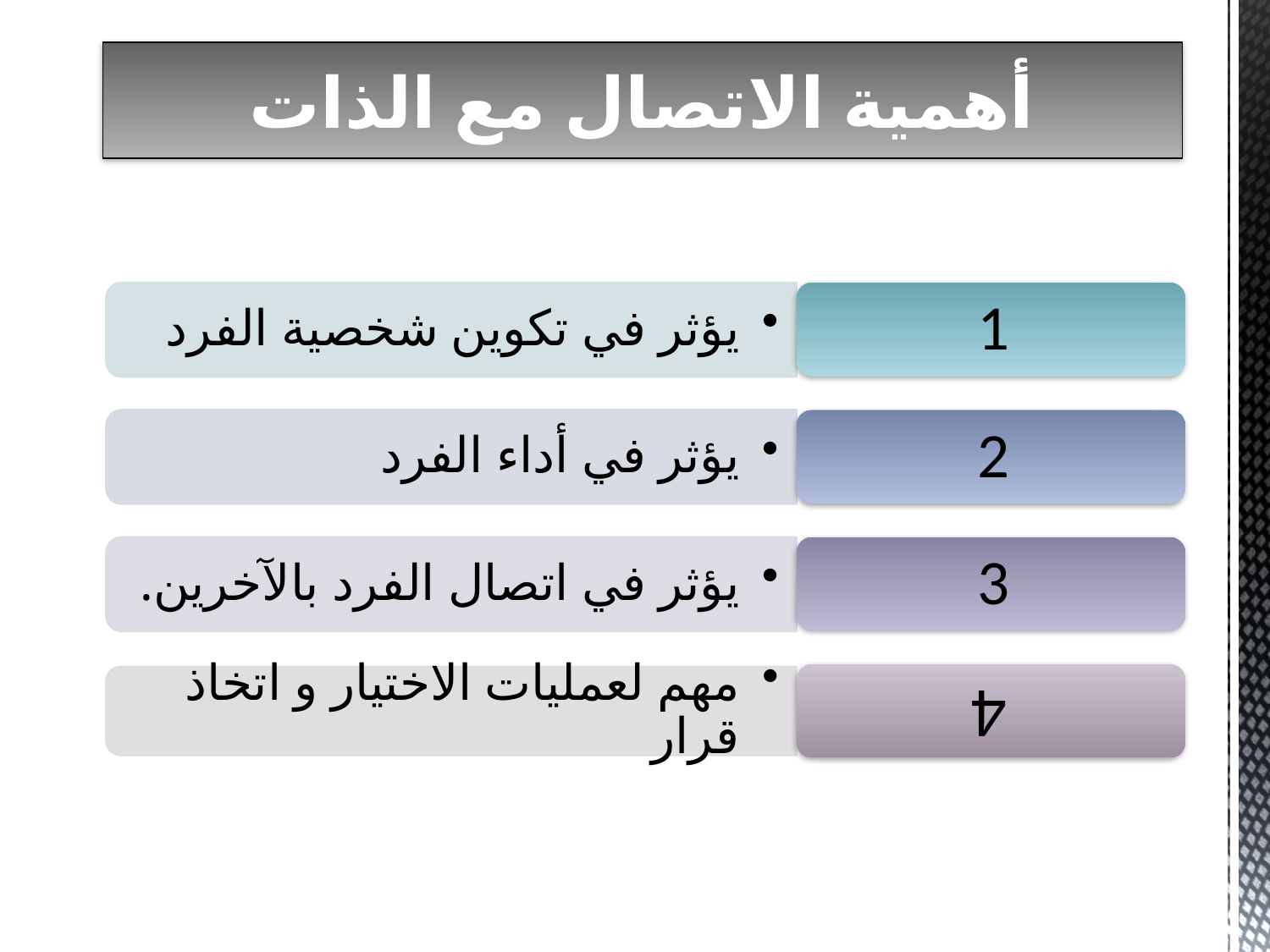

# أهمية الاتصال مع الذات
يؤثر في تكوين شخصية الفرد
1
يؤثر في أداء الفرد
2
يؤثر في اتصال الفرد بالآخرين.
3
مهم لعمليات الاختيار و اتخاذ قرار
4